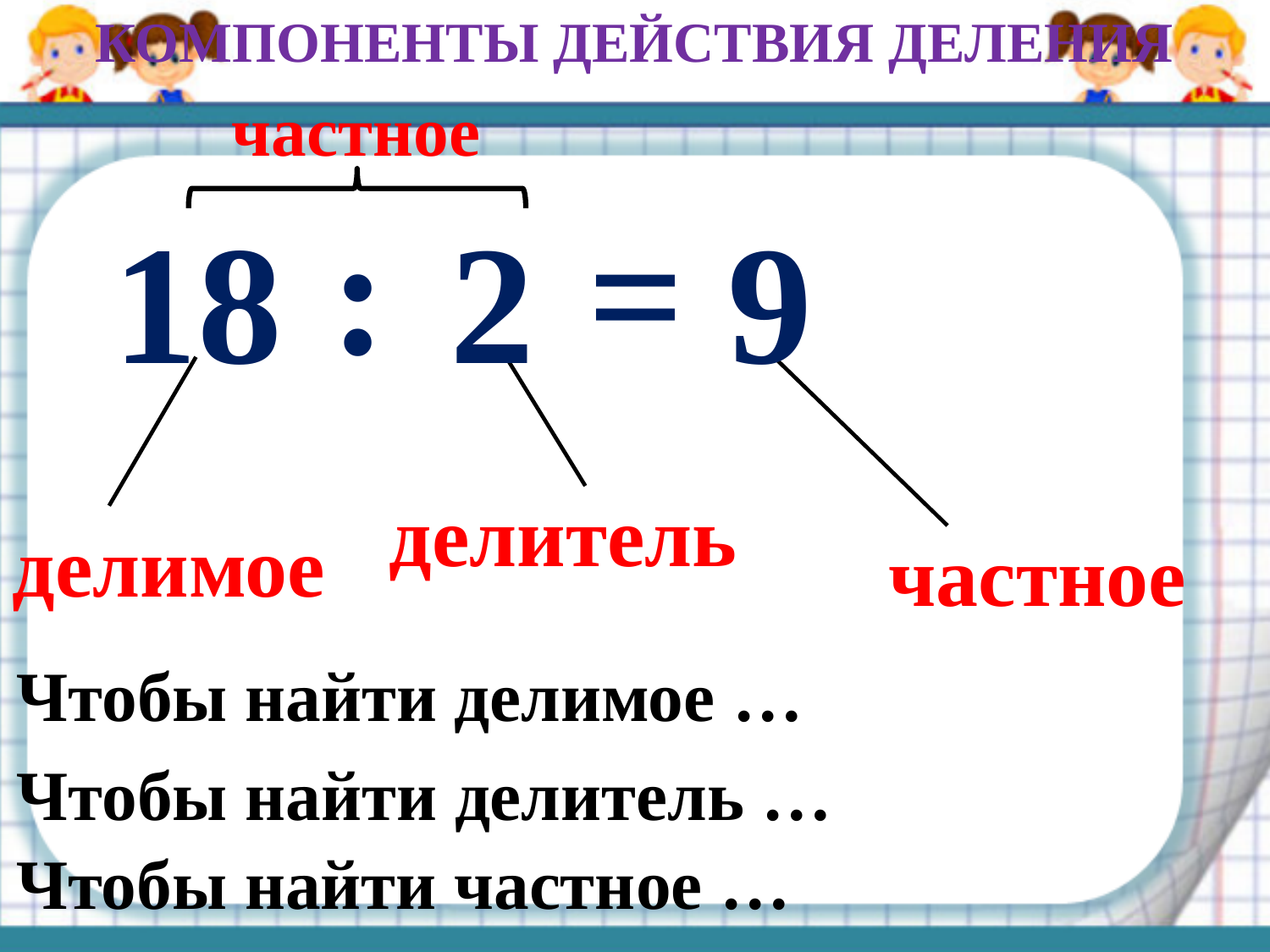

КОМПОНЕНТЫ ДЕЙСТВИЯ ДЕЛЕНИЯ

частное
:
=
18
2
9
делитель
делимое
 частное
Чтобы найти делимое …
Чтобы найти делитель …
Чтобы найти частное …